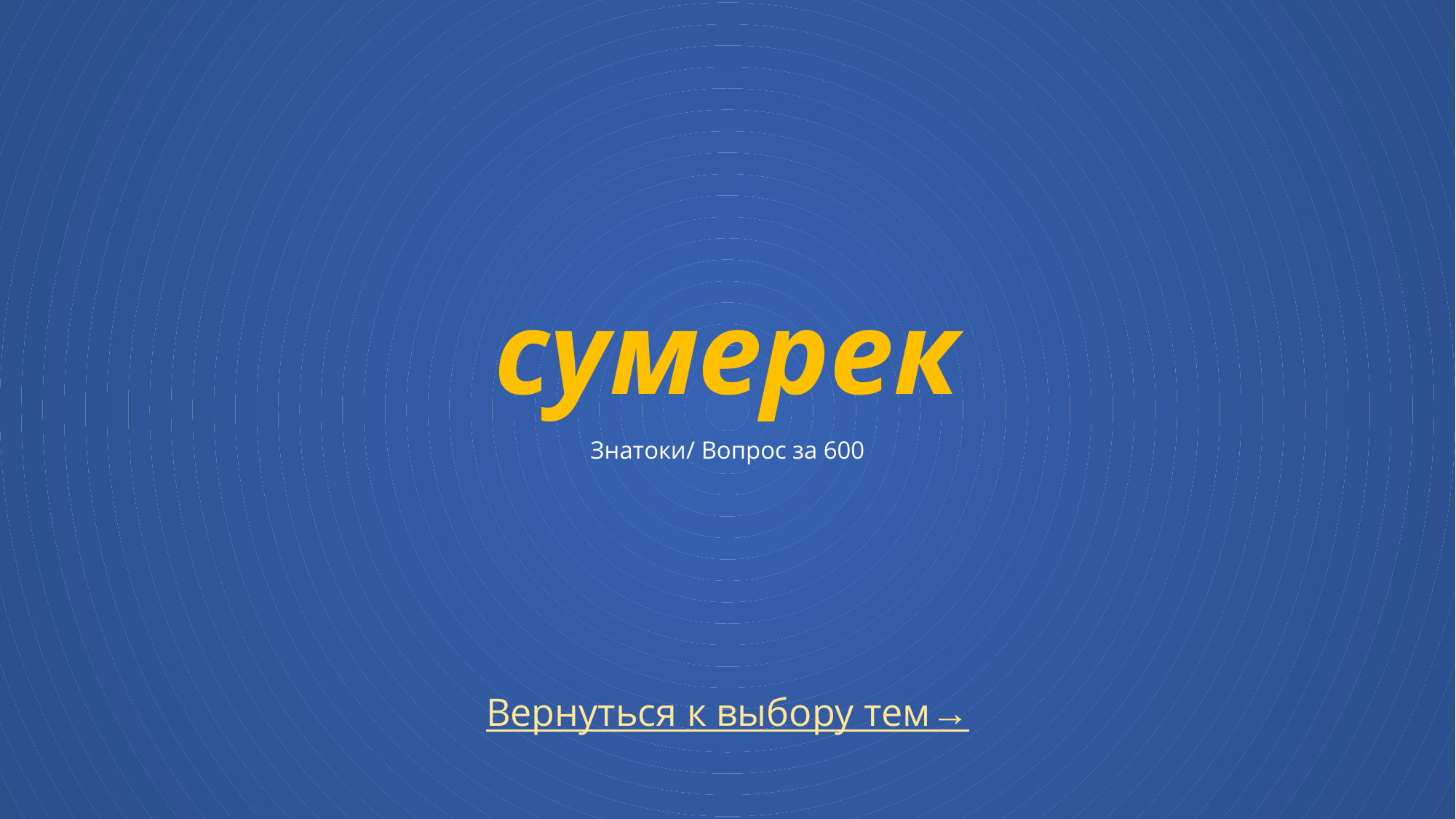

# сумерек Знатоки/ Вопрос за 600
Вернуться к выбору тем→